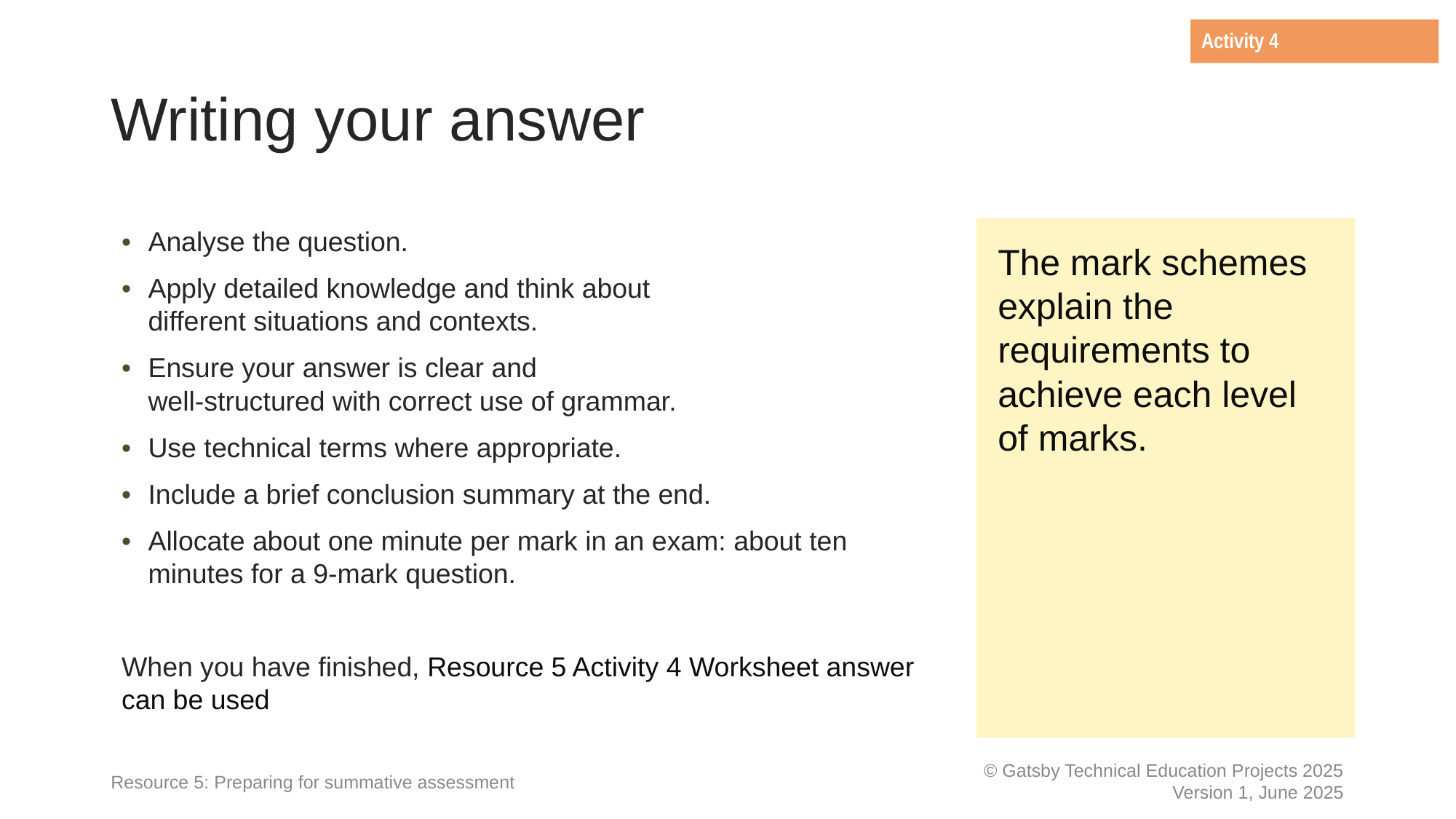

Activity 4
# Writing your answer
Analyse the question.
Apply detailed knowledge and think about
different situations and contexts.
Ensure your answer is clear and
well-structured with correct use of grammar.
Use technical terms where appropriate.
Include a brief conclusion summary at the end.
Allocate about one minute per mark in an exam: about ten minutes for a 9-mark question.

When you have finished, Resource 5 Activity 4 Worksheet answer can be used
The mark schemes explain the requirements to achieve each level of marks.
Resource 5: Preparing for summative assessment